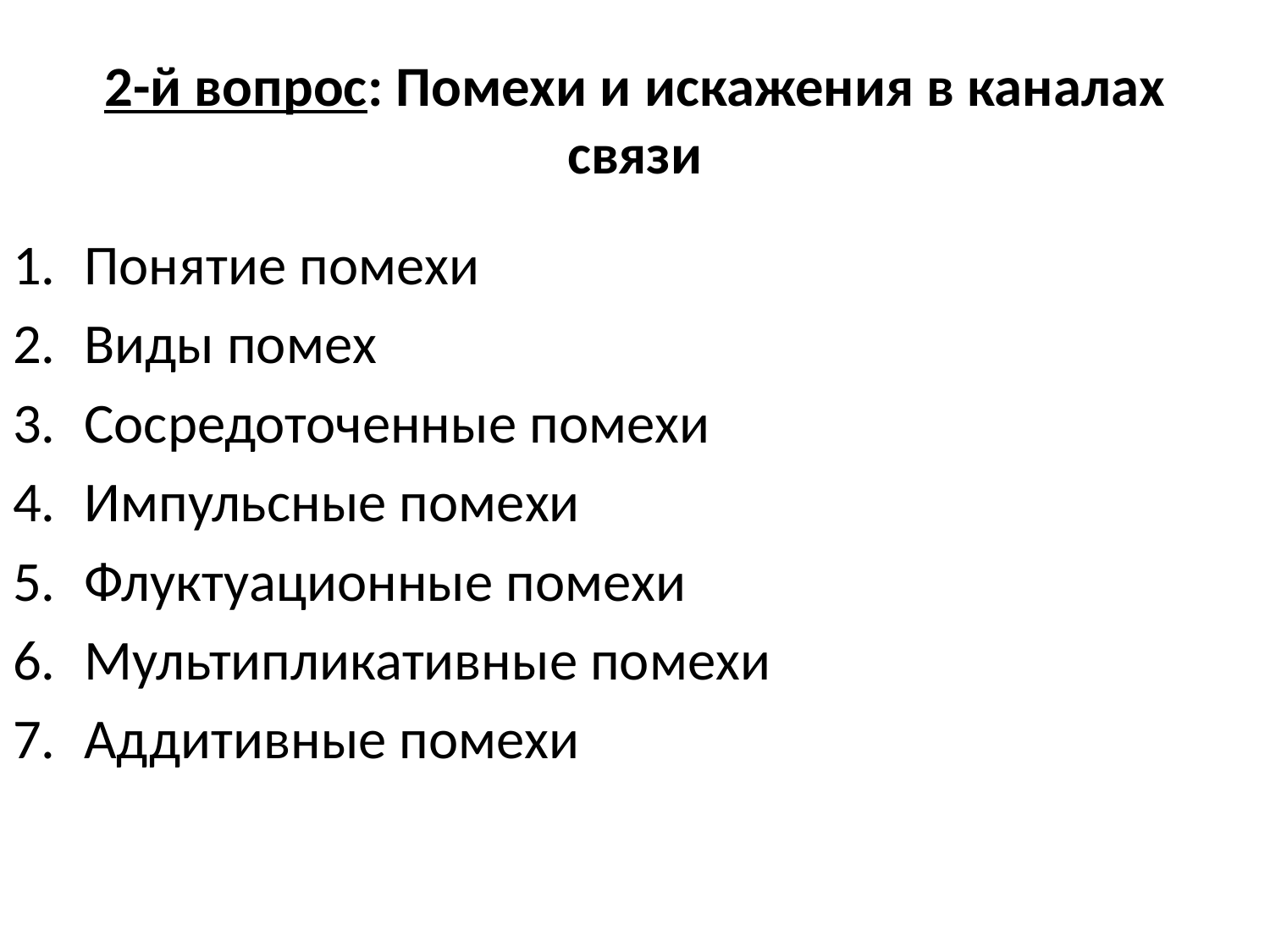

# 2-й вопрос: Помехи и искажения в каналах связи
Понятие помехи
Виды помех
Сосредоточенные помехи
Импульсные помехи
Флуктуационные помехи
Мультипликативные помехи
Аддитивные помехи